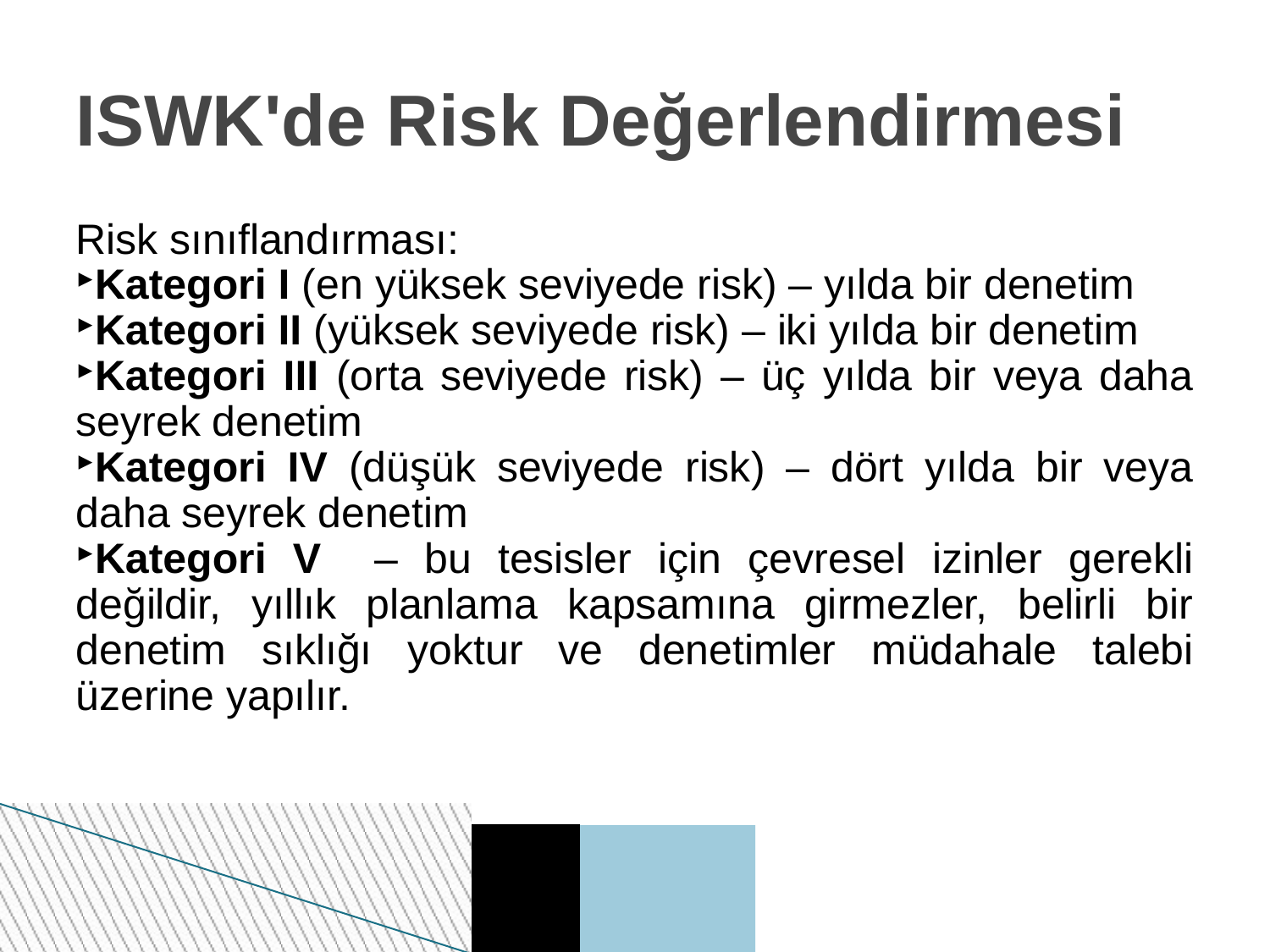

ISWK'de Risk Değerlendirmesi
Risk sınıflandırması:
Kategori I (en yüksek seviyede risk) – yılda bir denetim
Kategori II (yüksek seviyede risk) – iki yılda bir denetim
Kategori III (orta seviyede risk) – üç yılda bir veya daha seyrek denetim
Kategori IV (düşük seviyede risk) – dört yılda bir veya daha seyrek denetim
Kategori V  – bu tesisler için çevresel izinler gerekli değildir, yıllık planlama kapsamına girmezler, belirli bir denetim sıklığı yoktur ve denetimler müdahale talebi üzerine yapılır.